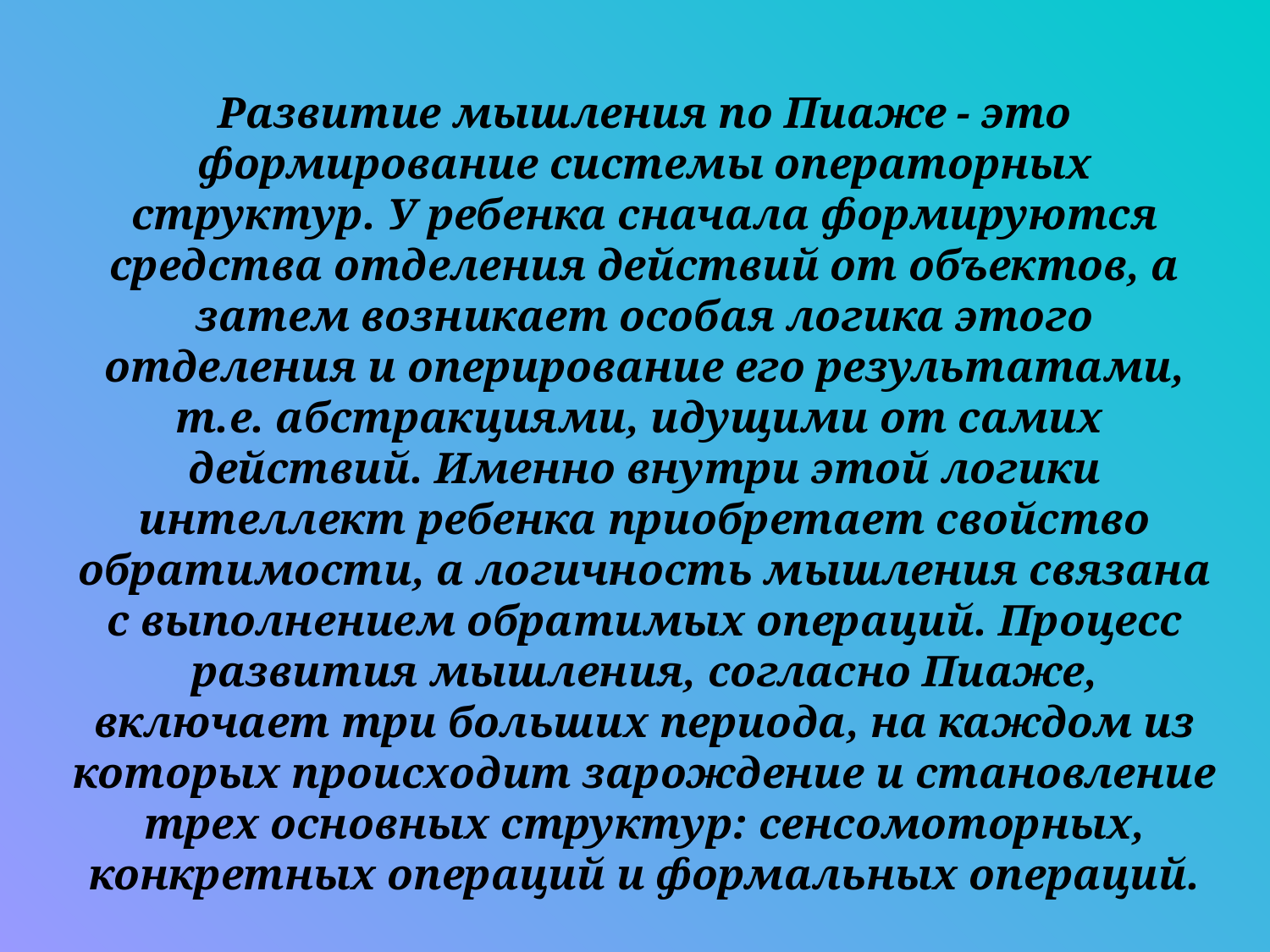

Развитие мышления по Пиаже - это формирование системы операторных структур. У ребенка сначала формируются средства отделения действий от объектов, а затем возникает особая логика этого отделения и оперирование его результатами, т.е. абстракциями, идущими от самих  действий. Именно внутри этой логики интеллект ребенка приобретает свойство обратимости, а логичность мышления связана с выполнением обратимых операций. Процесс развития мышления, согласно Пиаже, включает три больших периода, на каждом из которых происходит зарождение и становление трех основных структур: сенсомоторных, конкретных операций и формальных операций.